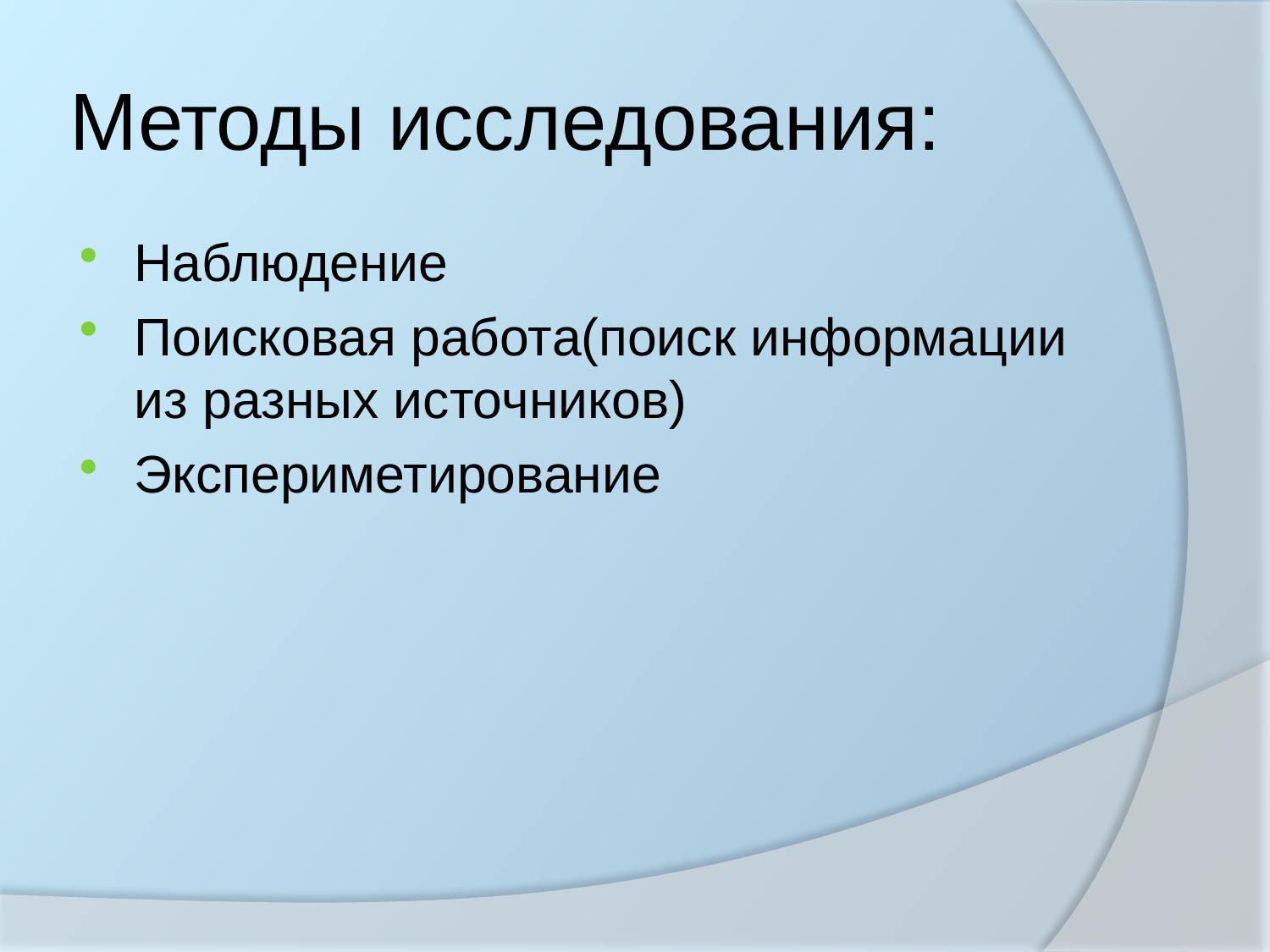

# Методы исследования:
Наблюдение
Поисковая работа(поиск информации из разных источников)
Экспериметирование